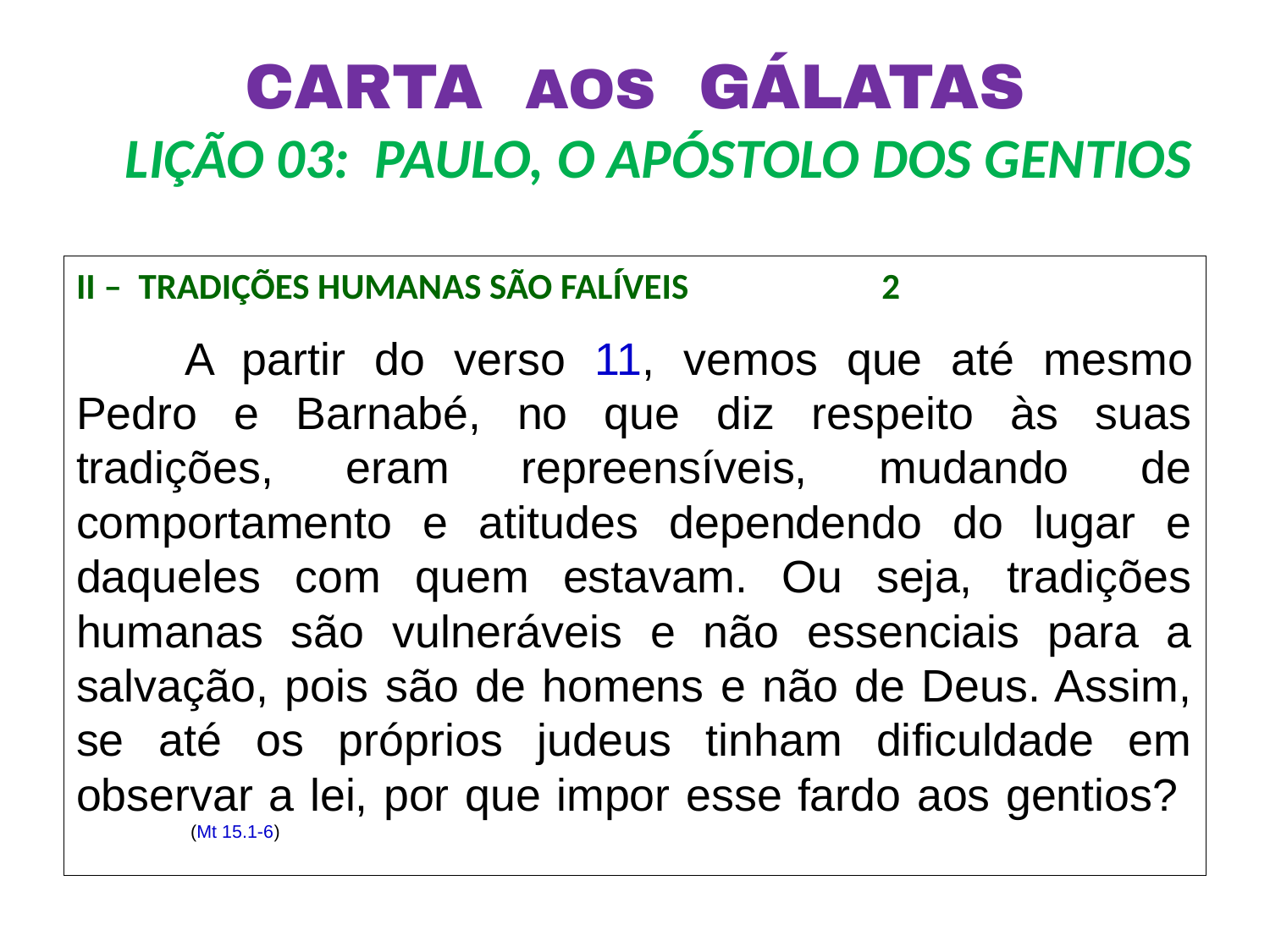

# CARTA  AOS  GÁLATAS LIÇÃO 03:  PAULO, O APÓSTOLO DOS GENTIOS
II –  TRADIÇÕES HUMANAS SÃO FALÍVEIS	 	     2

	A partir do verso 11, vemos que até mesmo Pedro e Barnabé, no que diz respeito às suas tradições, eram repreensíveis, mudando de comportamento e atitudes dependendo do lugar e daqueles com quem estavam. Ou seja, tradições humanas são vulneráveis e não essenciais para a salvação, pois são de homens e não de Deus. Assim, se até os próprios judeus tinham dificuldade em observar a lei, por que impor esse fardo aos gentios?		 (Mt 15.1-6)